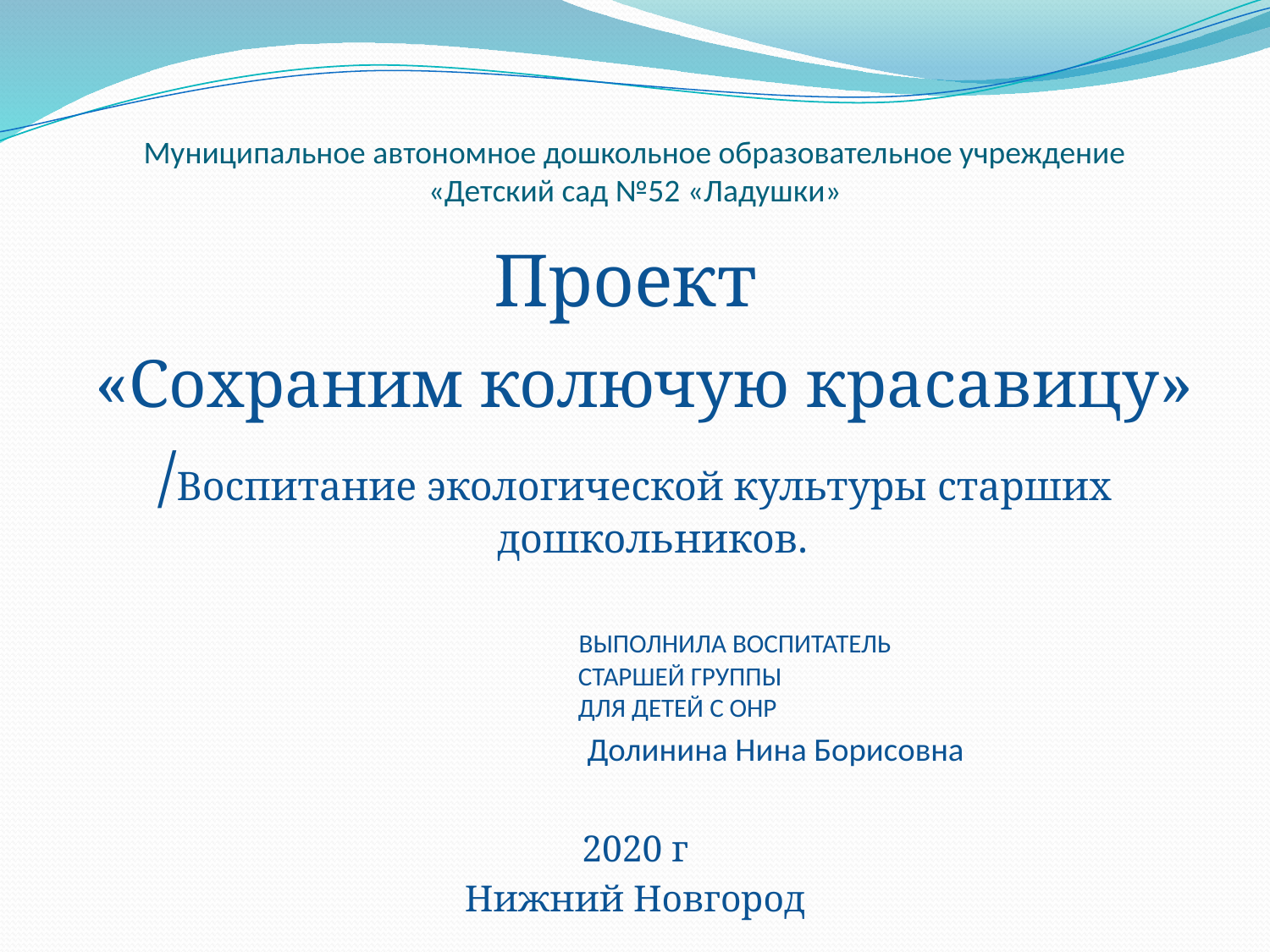

# Муниципальное автономное дошкольное образовательное учреждение «Детский сад №52 «Ладушки»
Проект
 «Сохраним колючую красавицу»
/Воспитание экологической культуры старших дошкольников.

                                                                        ВЫПОЛНИЛА ВОСПИТАТЕЛЬ
                                                                               СТАРШЕЙ ГРУППЫ
                                                                               ДЛЯ ДЕТЕЙ С ОНР
                                                                     Долинина Нина Борисовна

2020 г
Нижний Новгород